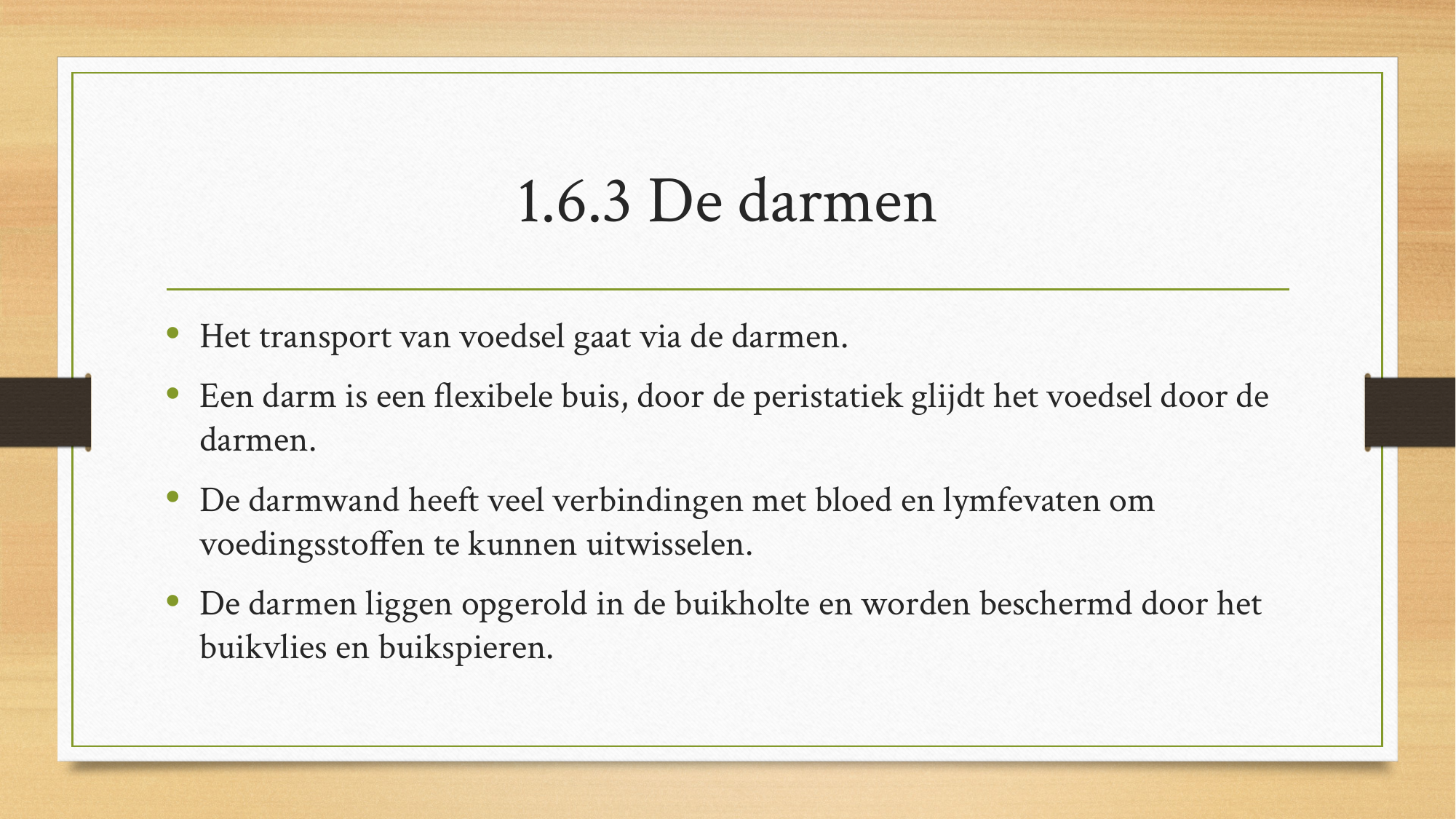

# 1.6.3 De darmen
Het transport van voedsel gaat via de darmen.
Een darm is een flexibele buis, door de peristatiek glijdt het voedsel door de darmen.
De darmwand heeft veel verbindingen met bloed en lymfevaten om voedingsstoffen te kunnen uitwisselen.
De darmen liggen opgerold in de buikholte en worden beschermd door het buikvlies en buikspieren.